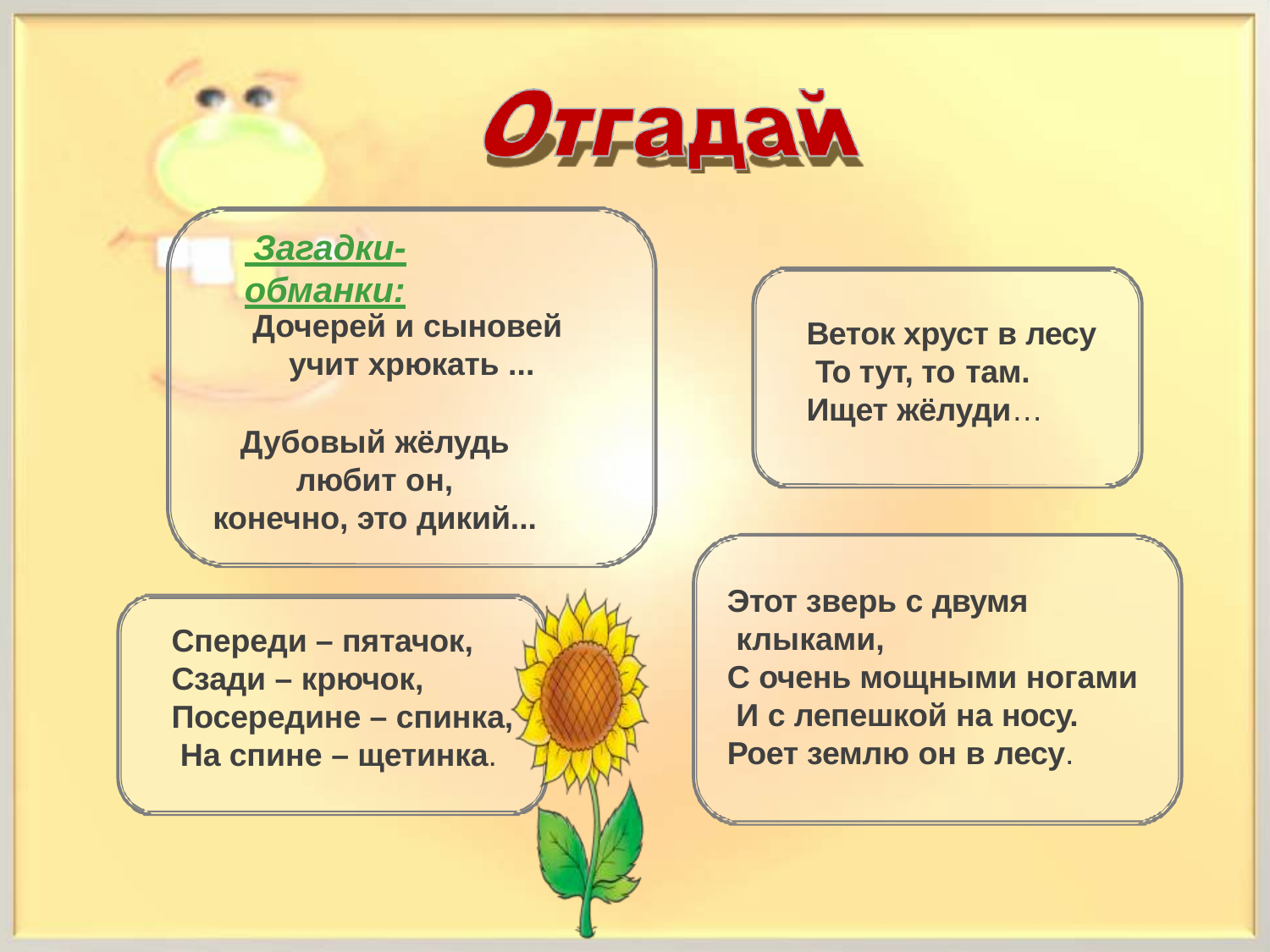

# Загадки- обманки:

Дочерей и сыновей  учит хрюкать ...

Дубовый жёлудь любит он,
конечно, это дикий...
Веток хруст в лесу  То тут, то там.
Ищет жёлуди…

Этот зверь с двумя  клыками,
С очень мощными ногами  И с лепешкой на носу.
Роет землю он в лесу.

Спереди – пятачок,  Сзади – крючок,  Посередине – спинка,  На спине – щетинка.